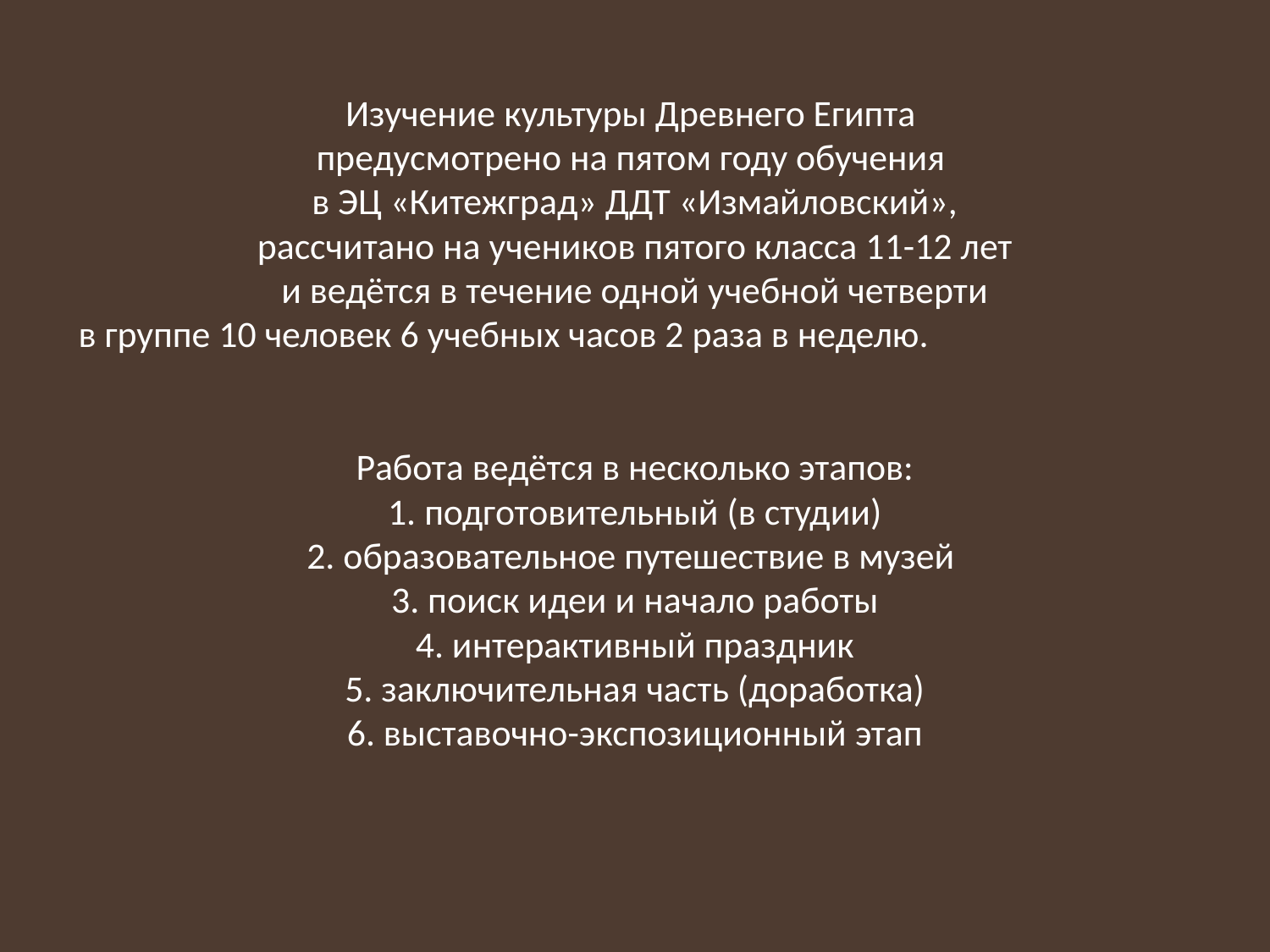

# Изучение культуры Древнего Египта предусмотрено на пятом году обучения в ЭЦ «Китежград» ДДТ «Измайловский», рассчитано на учеников пятого класса 11-12 лет и ведётся в течение одной учебной четверти в группе 10 человек 6 учебных часов 2 раза в неделю. Работа ведётся в несколько этапов: 1. подготовительный (в студии) 2. образовательное путешествие в музей 3. поиск идеи и начало работы 4. интерактивный праздник 5. заключительная часть (доработка) 6. выставочно-экспозиционный этап